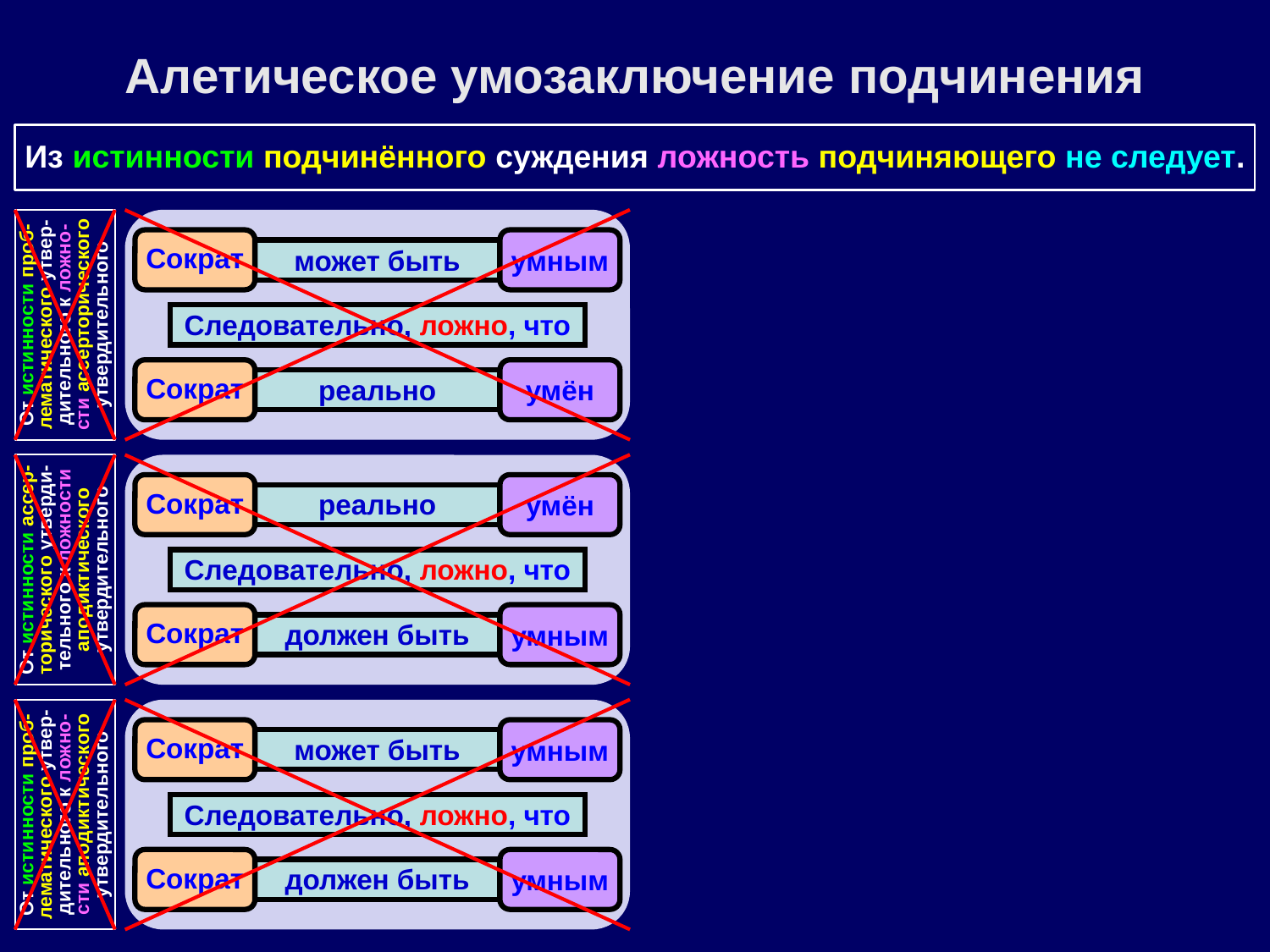

Алетическое умозаключение подчинения
Из истинности подчинённого суждения ложность подчиняющего не следует.

Сократ
умным
может быть
От истинности проб-лематического утвер-дительного к ложно-сти ассерторического утвердительного
Следовательно, ложно, что
Сократ
умён
реально

Сократ
умён
реально
От истинности ассер-торического утверди-тельного к ложности аподиктического утвердительного
Следовательно, ложно, что
Сократ
умным
должен быть

Сократ
умным
может быть
От истинности проб-лематического утвер-дительного к ложно-сти аподиктического утвердительного
Следовательно, ложно, что
Сократ
умным
должен быть